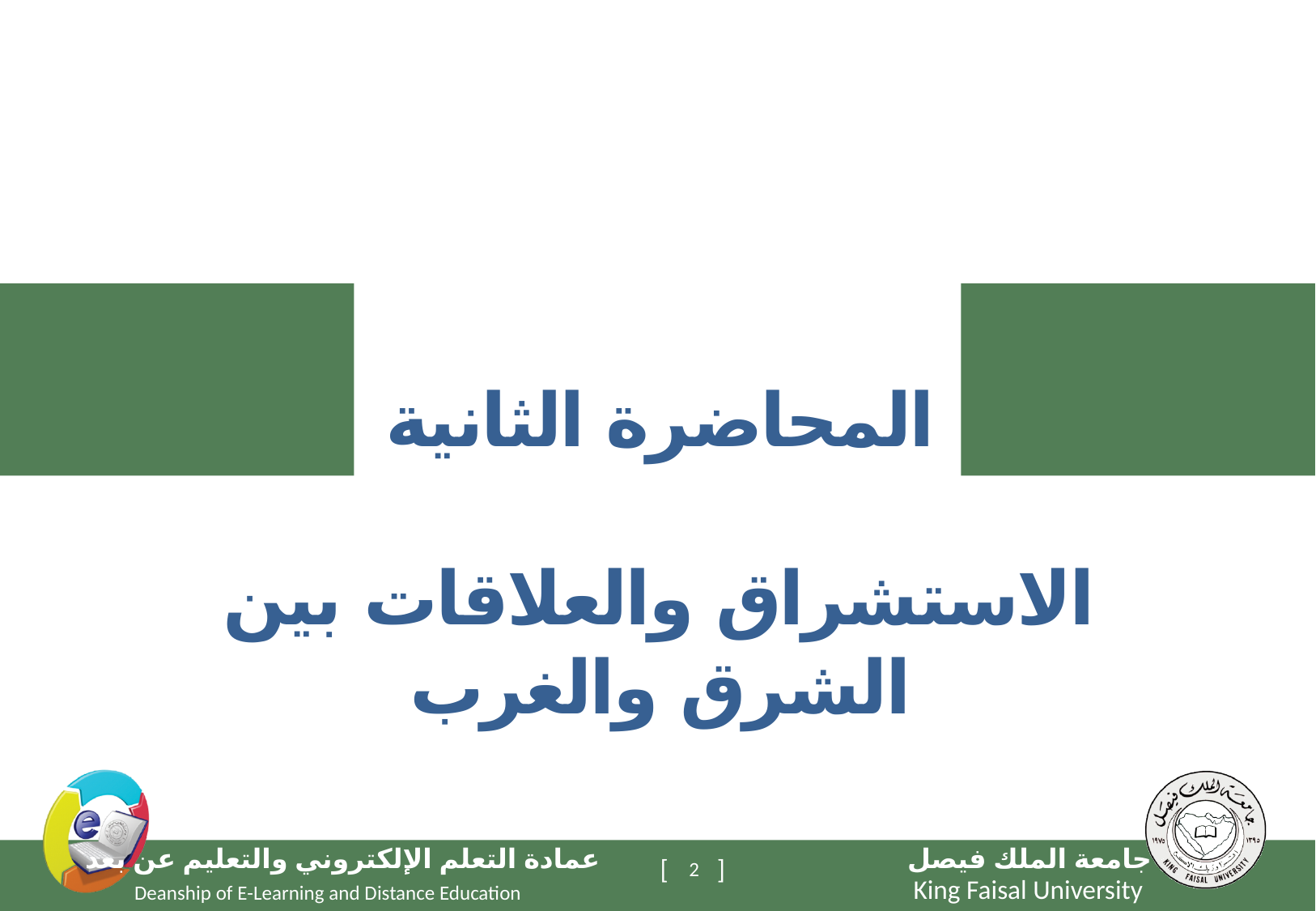

# المحاضرة الثانية الاستشراق والعلاقات بين الشرق والغرب
2